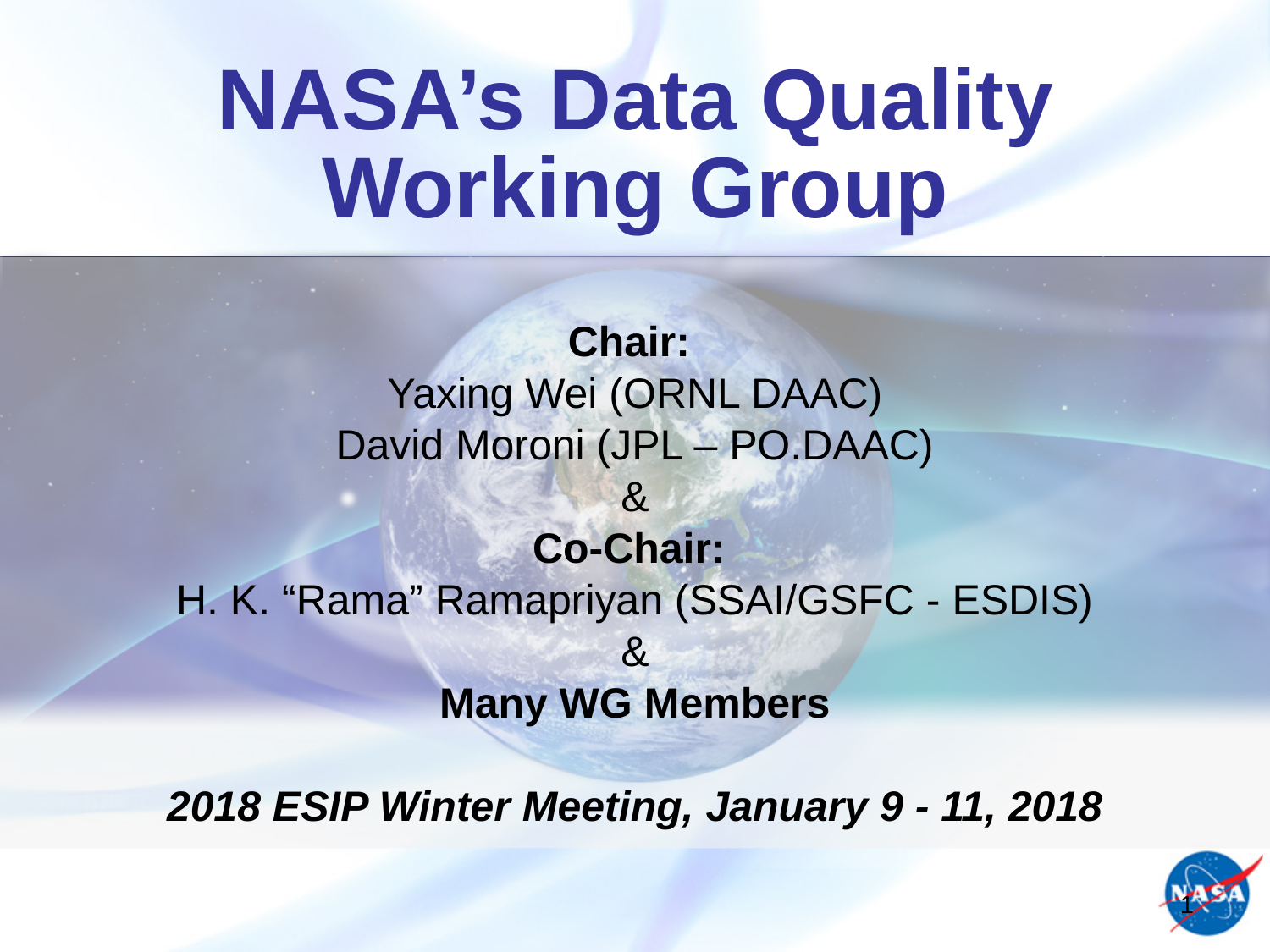

# NASA’s Data Quality Working Group

Chair:
Yaxing Wei (ORNL DAAC)
David Moroni (JPL – PO.DAAC)
&
Co-Chair:
H. K. “Rama” Ramapriyan (SSAI/GSFC - ESDIS)
&
Many WG Members

2018 ESIP Winter Meeting, January 9 - 11, 2018

1